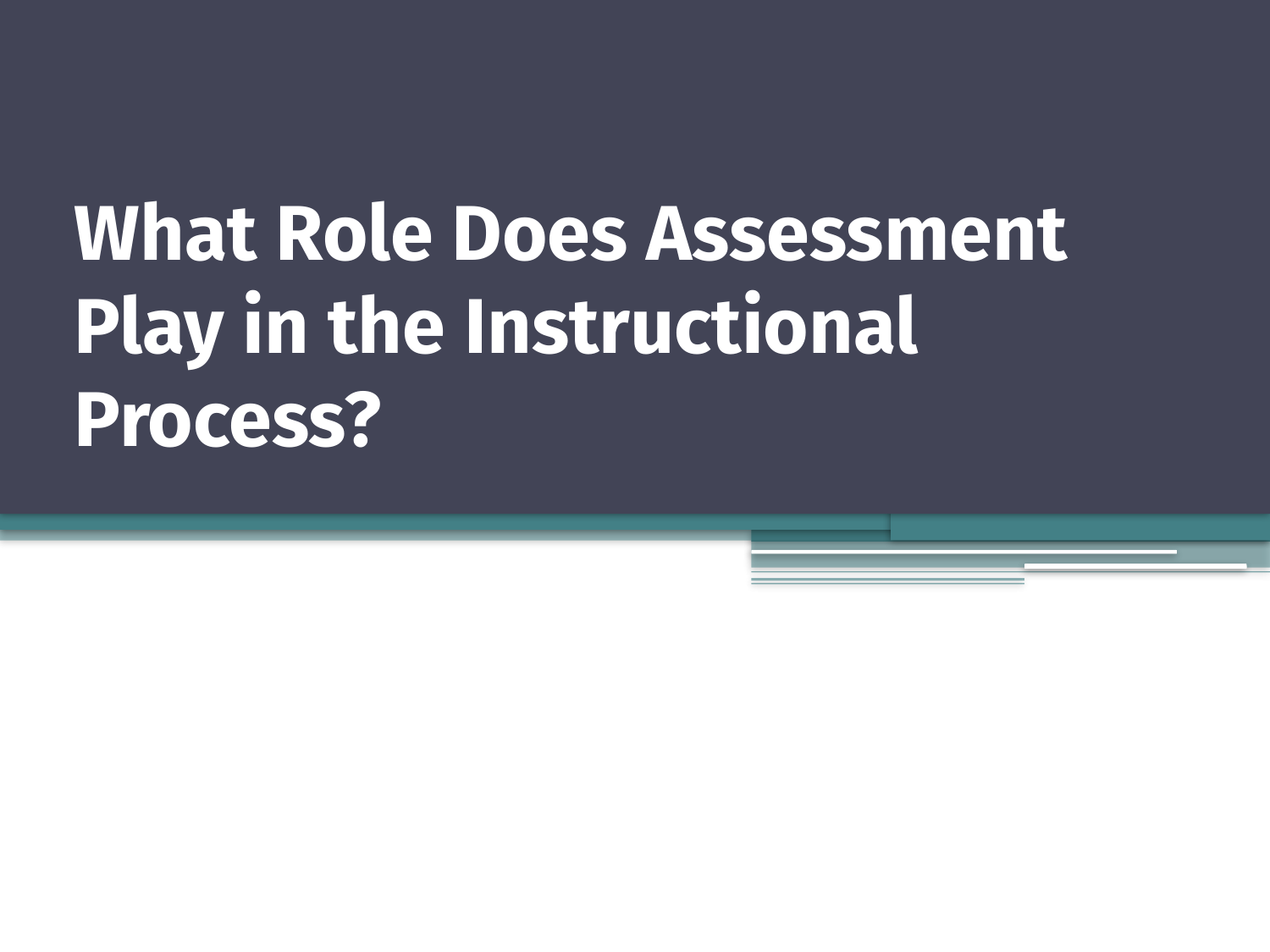

# What Role Does Assessment Play in the Instructional Process?